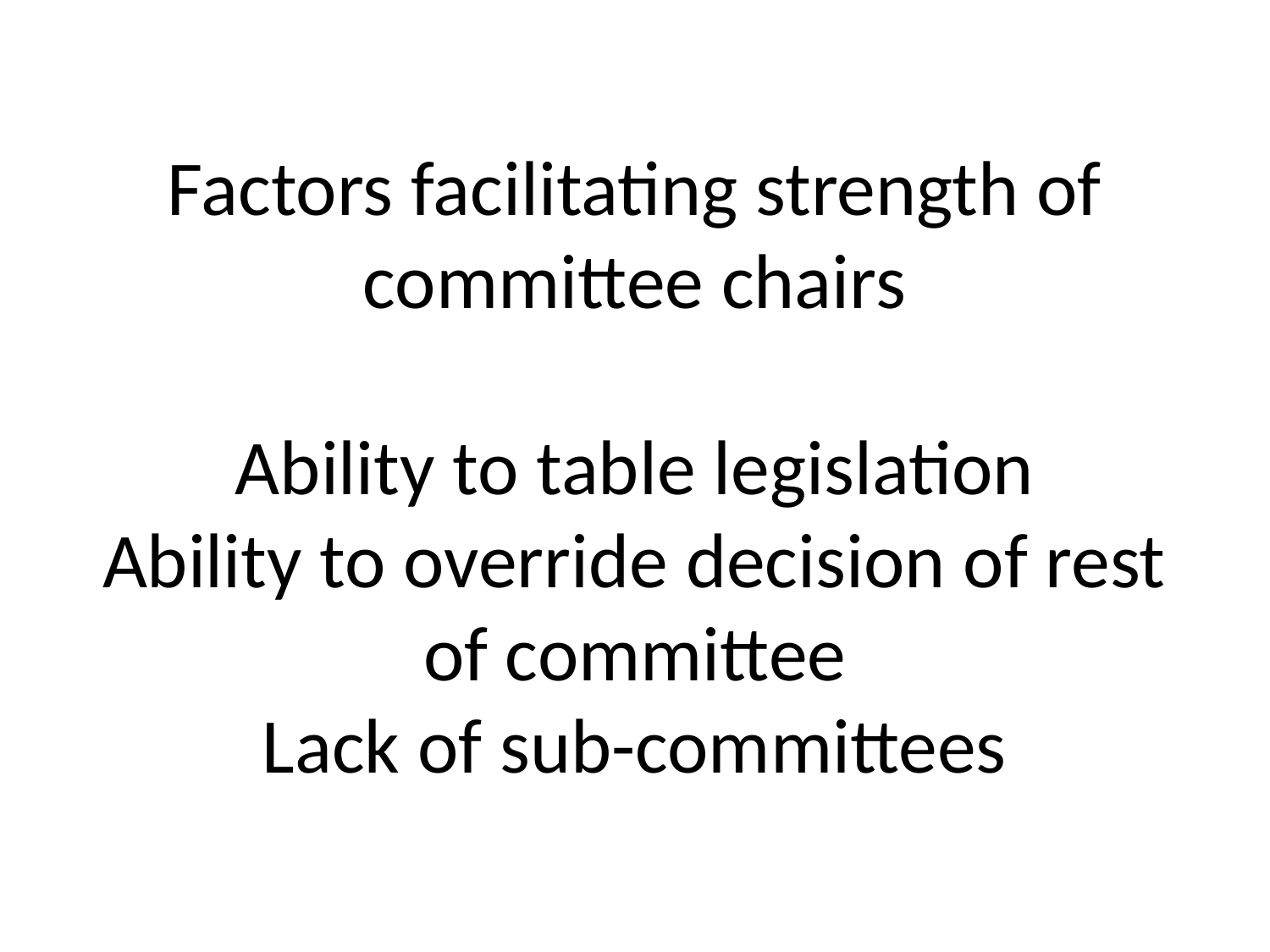

# Factors facilitating strength of committee chairs Ability to table legislation Ability to override decision of rest of committee Lack of sub-committees